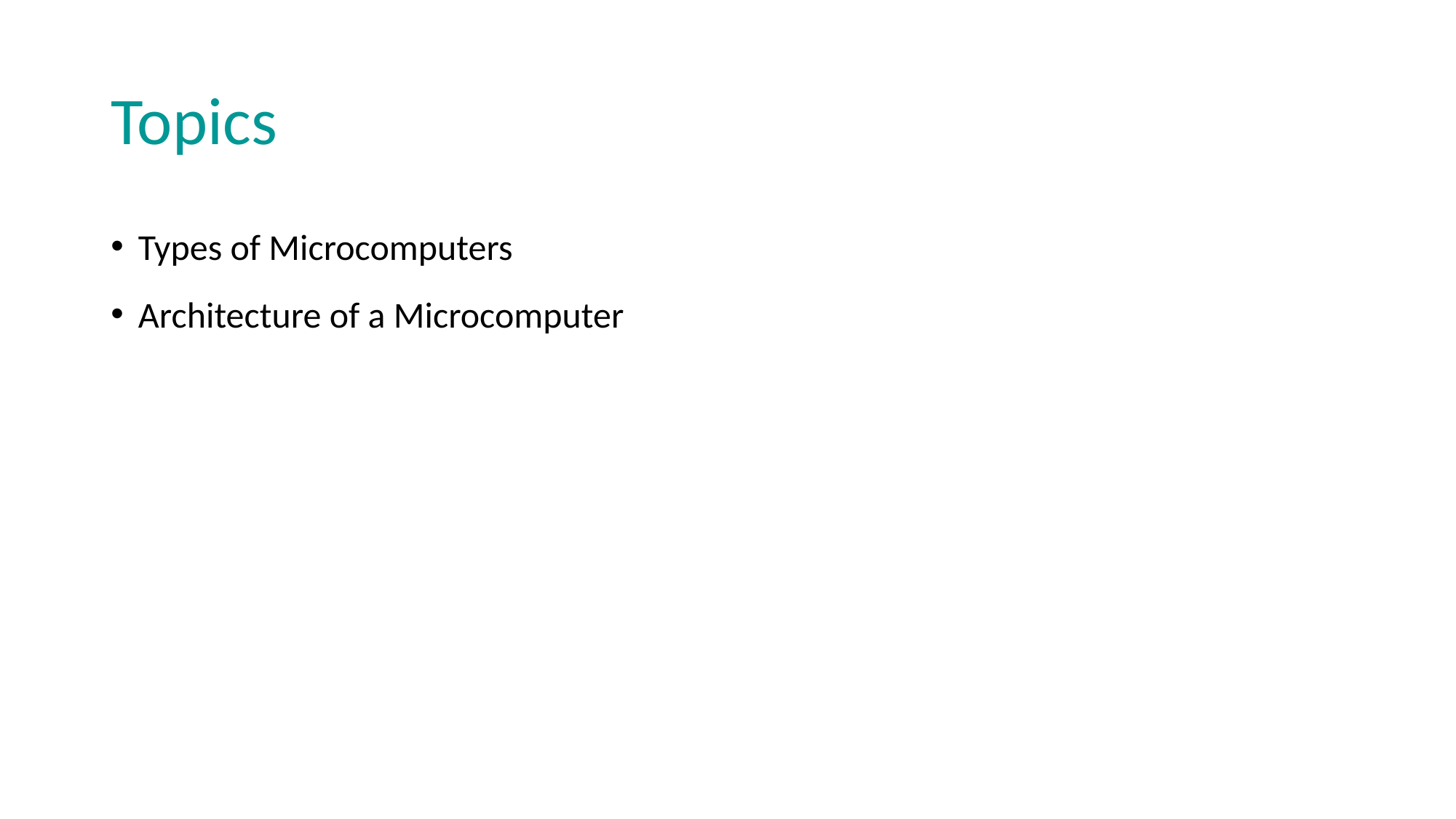

# Topics
Types of Microcomputers
Architecture of a Microcomputer